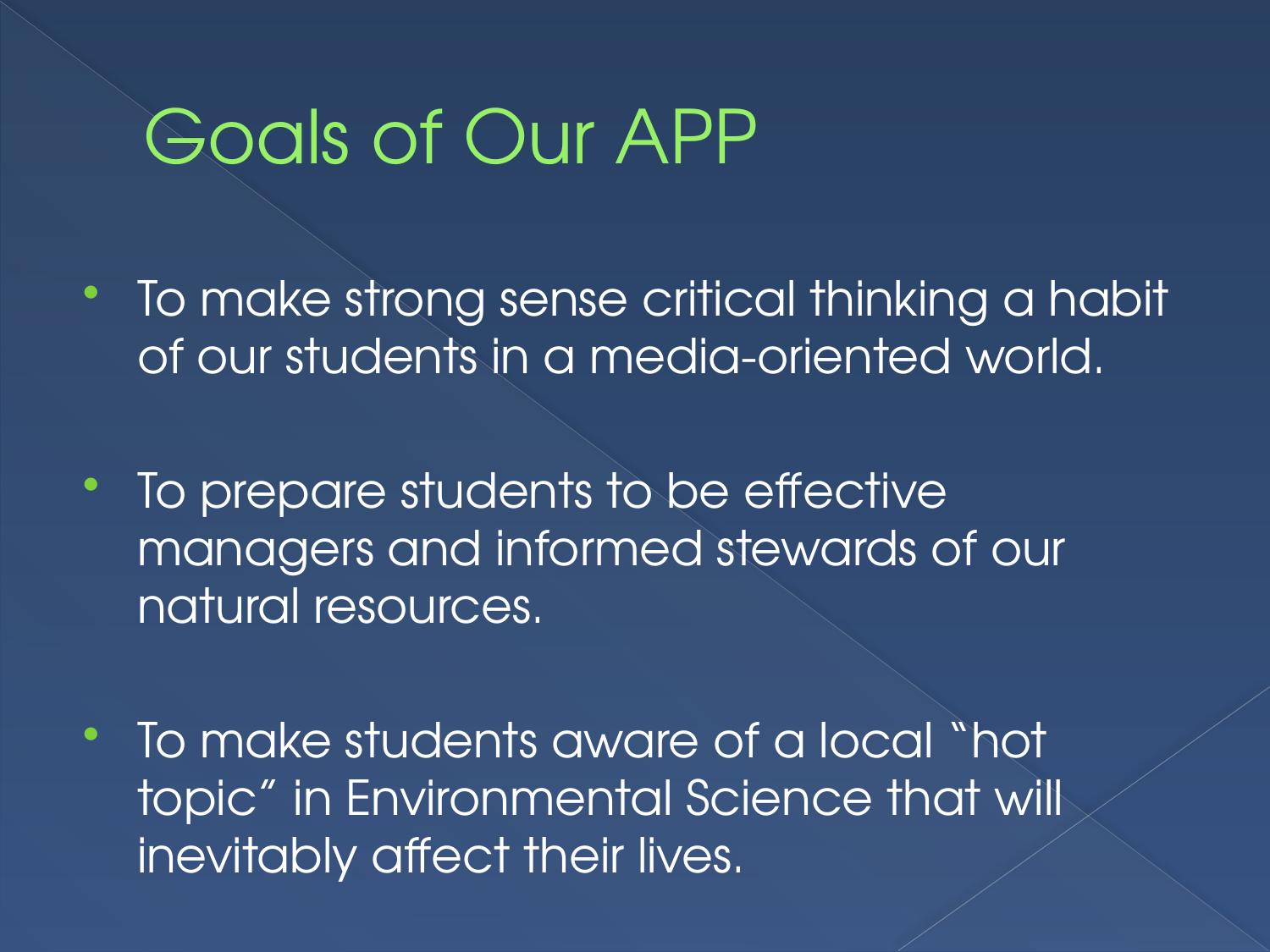

# Goals of Our APP
To make strong sense critical thinking a habit of our students in a media-oriented world.

To prepare students to be effective managers and informed stewards of our natural resources.

To make students aware of a local “hot topic” in Environmental Science that will inevitably affect their lives.